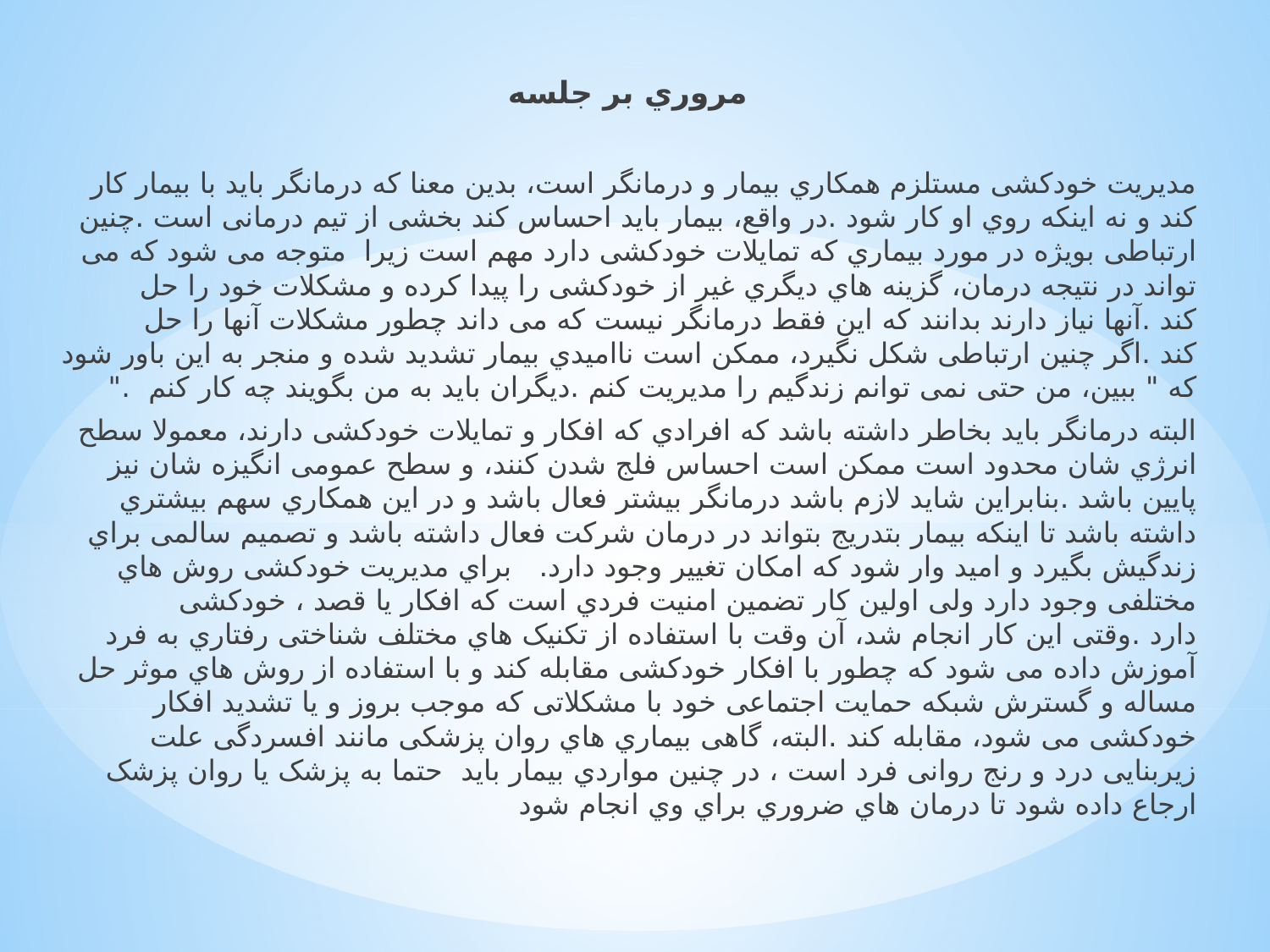

ﻣﺮوري ﺑﺮ ﺟﻠﺴﻪ

ﻣﺪﯾﺮﯾﺖ ﺧﻮدﮐﺸﯽ ﻣﺴﺘﻠﺰم ﻫﻤﮑﺎري ﺑﯿﻤﺎر و درﻣﺎﻧﮕﺮ اﺳﺖ، ﺑﺪﯾﻦ ﻣﻌﻨﺎ ﮐﻪ درﻣﺎﻧﮕﺮ ﺑﺎﯾﺪ ﺑﺎ ﺑﯿﻤﺎر ﮐﺎر ﮐﻨﺪ و ﻧﻪ اﯾﻨﮑﻪ روي او ﮐﺎر ﺷﻮد .در واﻗﻊ، ﺑﯿﻤﺎر ﺑﺎﯾﺪ اﺣﺴﺎس ﮐﻨﺪ ﺑﺨﺸﯽ از ﺗﯿﻢ درﻣﺎﻧﯽ اﺳﺖ .ﭼﻨﯿﻦ ارﺗﺒﺎﻃﯽ ﺑﻮﯾﮋه در ﻣﻮرد ﺑﯿﻤﺎري ﮐﻪ ﺗﻤﺎﯾﻼت ﺧﻮدﮐﺸﯽ دارد ﻣﻬﻢ اﺳﺖ زﯾﺮا  ﻣﺘﻮﺟﻪ ﻣﯽ ﺷﻮد ﮐﻪ ﻣﯽ ﺗﻮاﻧﺪ در ﻧﺘﯿﺠﻪ درﻣﺎن، ﮔﺰﯾﻨﻪ ﻫﺎي دﯾﮕﺮي ﻏﯿﺮ از ﺧﻮدﮐﺸﯽ را ﭘﯿﺪا ﮐﺮده و ﻣﺸﮑﻼت ﺧﻮد را ﺣﻞ ﮐﻨﺪ .آﻧﻬﺎ ﻧﯿﺎز دارﻧﺪ ﺑﺪاﻧﻨﺪ ﮐﻪ اﯾﻦ ﻓﻘﻂ درﻣﺎﻧﮕﺮ ﻧﯿﺴﺖ ﮐﻪ ﻣﯽ داﻧﺪ ﭼﻄﻮر ﻣﺸﮑﻼت آﻧﻬﺎ را ﺣﻞ ﮐﻨﺪ .اﮔﺮ ﭼﻨﯿﻦ ارﺗﺒﺎﻃﯽ ﺷﮑﻞ ﻧﮕﯿﺮد، ﻣﻤﮑﻦ اﺳﺖ ﻧﺎاﻣﯿﺪي ﺑﯿﻤﺎر ﺗﺸﺪﯾﺪ ﺷﺪه و ﻣﻨﺠﺮ ﺑﻪ اﯾﻦ ﺑﺎور ﺷﻮد ﮐﻪ " ﺑﺒﯿﻦ، ﻣﻦ ﺣﺘﯽ ﻧﻤﯽ ﺗﻮاﻧﻢ زﻧﺪﮔﯿﻢ را ﻣﺪﯾﺮﯾﺖ ﮐﻨﻢ .دﯾﮕﺮان ﺑﺎﯾﺪ ﺑﻪ ﻣﻦ ﺑﮕﻮﯾﻨﺪ ﭼﻪ ﮐﺎر ﮐﻨﻢ  ."
اﻟﺒﺘﻪ درﻣﺎﻧﮕﺮ ﺑﺎﯾﺪ ﺑﺨﺎﻃﺮ داﺷﺘﻪ ﺑﺎﺷﺪ ﮐﻪ اﻓﺮادي ﮐﻪ اﻓﮑﺎر و ﺗﻤﺎﯾﻼت ﺧﻮدﮐﺸﯽ دارﻧﺪ، ﻣﻌﻤﻮﻻ ﺳﻄﺢ اﻧﺮژي ﺷﺎن ﻣﺤﺪود اﺳﺖ ﻣﻤﮑﻦ اﺳﺖ اﺣﺴﺎس ﻓﻠﺞ ﺷﺪن ﮐﻨﻨﺪ، و ﺳﻄﺢ ﻋﻤﻮﻣﯽ اﻧﮕﯿﺰه ﺷﺎن ﻧﯿﺰ ﭘﺎﯾﯿﻦ ﺑﺎﺷﺪ .ﺑﻨﺎﺑﺮاﯾﻦ ﺷﺎﯾﺪ ﻻزم ﺑﺎﺷﺪ درﻣﺎﻧﮕﺮ ﺑﯿﺸﺘﺮ ﻓﻌﺎل ﺑﺎﺷﺪ و در اﯾﻦ ﻫﻤﮑﺎري ﺳﻬﻢ ﺑﯿﺸﺘﺮي داﺷﺘﻪ ﺑﺎﺷﺪ ﺗﺎ اﯾﻨﮑﻪ ﺑﯿﻤﺎر ﺑﺘﺪرﯾﺞ ﺑﺘﻮاﻧﺪ در درﻣﺎن ﺷﺮﮐﺖ ﻓﻌﺎل داﺷﺘﻪ ﺑﺎﺷﺪ و ﺗﺼﻤﯿﻢ ﺳﺎﻟﻤﯽ ﺑﺮاي زﻧﺪﮔﯿﺶ ﺑﮕﯿﺮد و اﻣﯿﺪ وار ﺷﻮد ﮐﻪ اﻣﮑﺎن ﺗﻐﯿﯿﺮ وﺟﻮد دارد.   ﺑﺮاي ﻣﺪﯾﺮﯾﺖ ﺧﻮدﮐﺸﯽ روش ﻫﺎي ﻣﺨﺘﻠﻔﯽ وﺟﻮد دارد وﻟﯽ اوﻟﯿﻦ ﮐﺎر ﺗﻀﻤﯿﻦ اﻣﻨﯿﺖ ﻓﺮدي اﺳﺖ ﮐﻪ اﻓﮑﺎر ﯾﺎ ﻗﺼﺪ ، ﺧﻮدﮐﺸﯽ دارد .وﻗﺘﯽ اﯾﻦ ﮐﺎر اﻧﺠﺎم ﺷﺪ، آن وﻗﺖ ﺑﺎ اﺳﺘﻔﺎده از ﺗﮑﻨﯿﮏ ﻫﺎي ﻣﺨﺘﻠﻒ ﺷﻨﺎﺧﺘﯽ رﻓﺘﺎري ﺑﻪ ﻓﺮد آﻣﻮزش داده ﻣﯽ ﺷﻮد ﮐﻪ ﭼﻄﻮر ﺑﺎ اﻓﮑﺎر ﺧﻮدﮐﺸﯽ ﻣﻘﺎﺑﻠﻪ ﮐﻨﺪ و ﺑﺎ اﺳﺘﻔﺎده از روش ﻫﺎي ﻣﻮﺛﺮ ﺣﻞ ﻣﺴﺎﻟﻪ و ﮔﺴﺘﺮش ﺷﺒﮑﻪ ﺣﻤﺎﯾﺖ اﺟﺘﻤﺎﻋﯽ ﺧﻮد ﺑﺎ ﻣﺸﮑﻼﺗﯽ ﮐﻪ ﻣﻮﺟﺐ ﺑﺮوز و ﯾﺎ ﺗﺸﺪﯾﺪ اﻓﮑﺎر ﺧﻮدﮐﺸﯽ ﻣﯽ ﺷﻮد، ﻣﻘﺎﺑﻠﻪ ﮐﻨﺪ .اﻟﺒﺘﻪ، ﮔﺎﻫﯽ ﺑﯿﻤﺎري ﻫﺎي روان ﭘﺰﺷﮑﯽ ﻣﺎﻧﻨﺪ اﻓﺴﺮدﮔﯽ ﻋﻠﺖ زﯾﺮﺑﻨﺎﯾﯽ درد و رﻧﺞ رواﻧﯽ ﻓﺮد اﺳﺖ ، در ﭼﻨﯿﻦ ﻣﻮاردي ﺑﯿﻤﺎر ﺑﺎﯾﺪ  ﺣﺘﻤﺎ ﺑﻪ ﭘﺰﺷﮏ ﯾﺎ روان ﭘﺰﺷﮏ ارﺟﺎع داده ﺷﻮد ﺗﺎ درﻣﺎن ﻫﺎي ﺿﺮوري ﺑﺮاي وي اﻧﺠﺎم ﺷﻮد